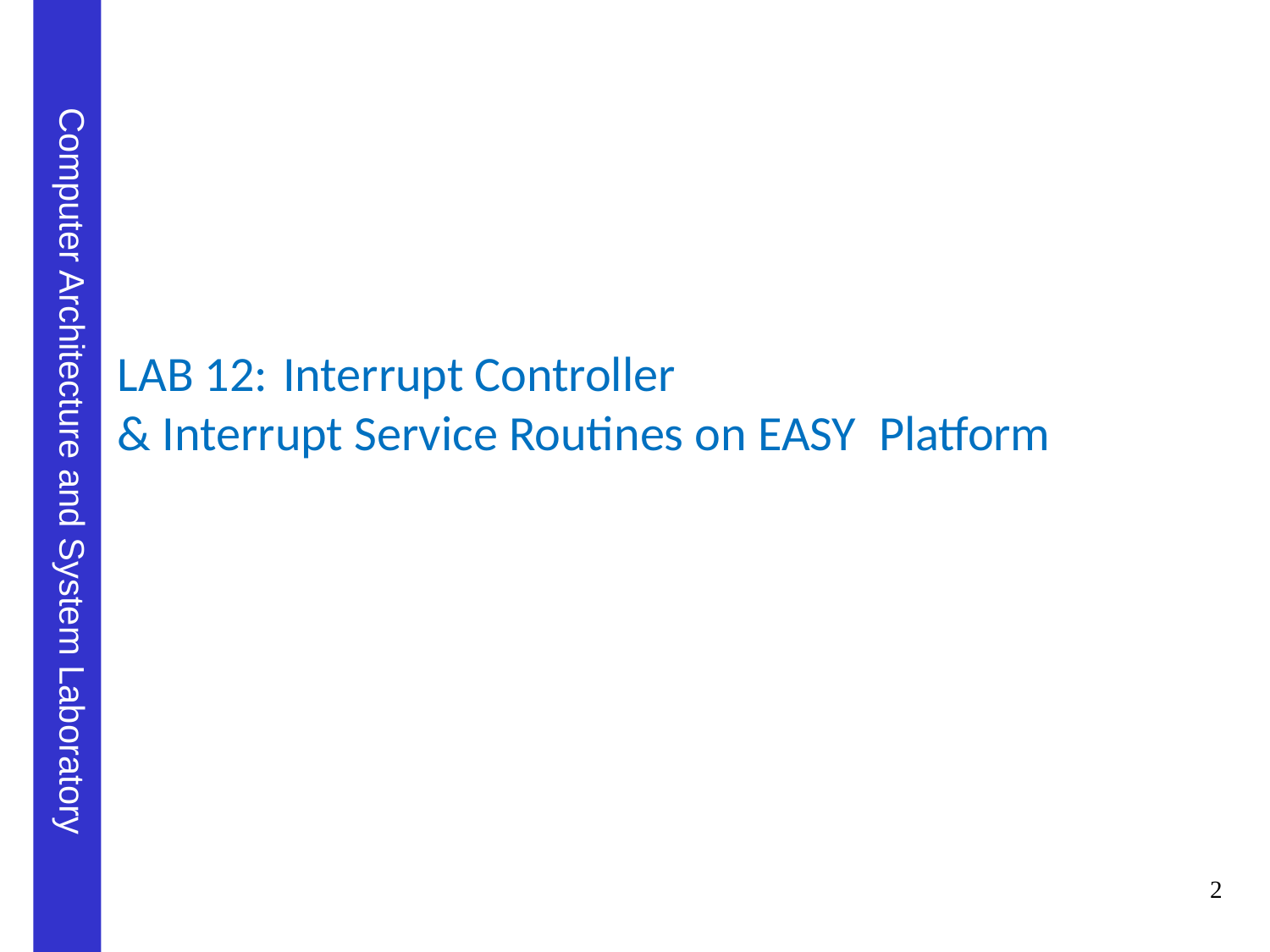

# LAB 12: Interrupt Controller & Interrupt Service Routines on EASY  Platform
2